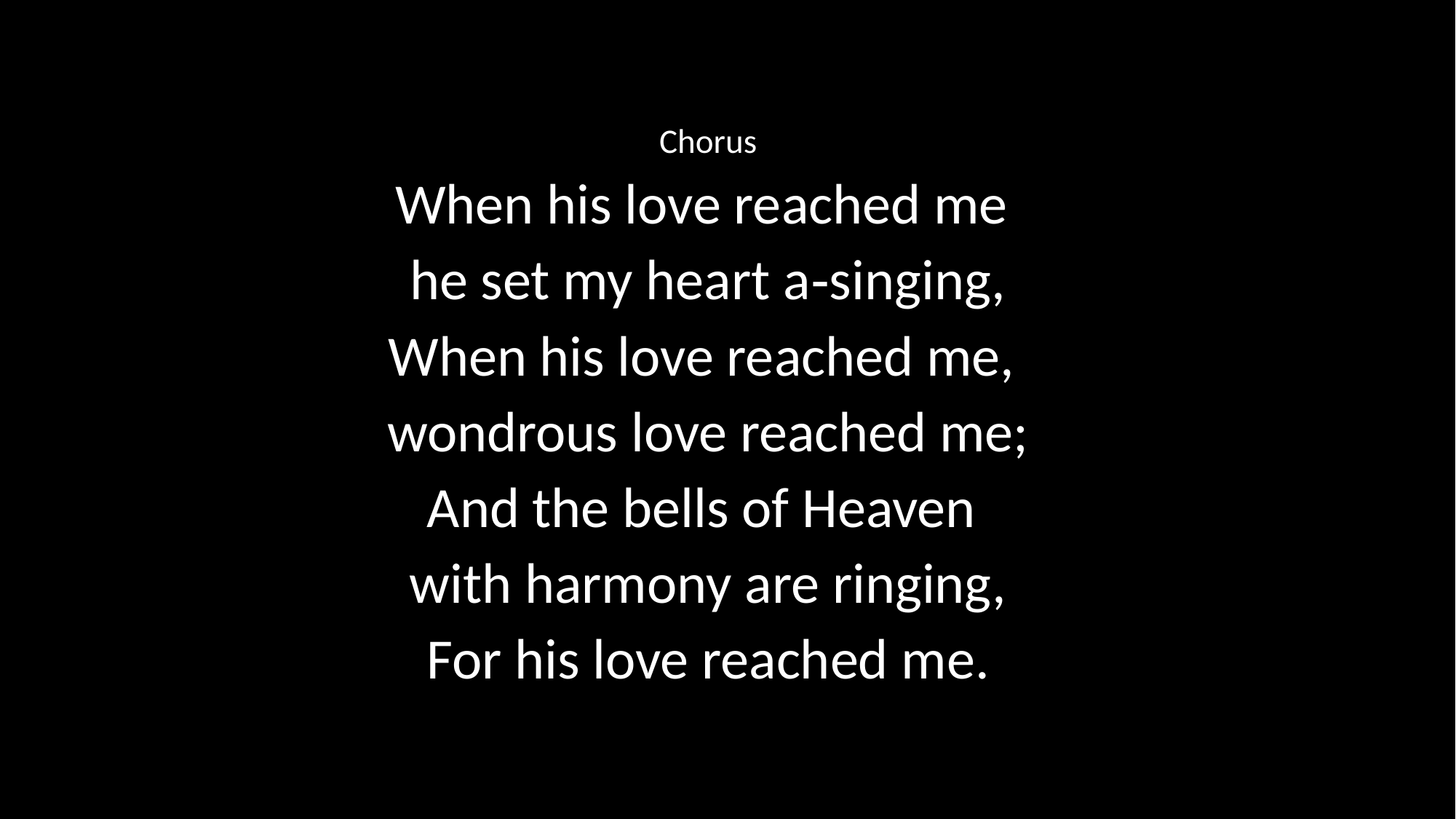

Chorus
When his love reached me
he set my heart a‑singing,
When his love reached me,
wondrous love reached me;
And the bells of Heaven
with harmony are ringing,
For his love reached me.